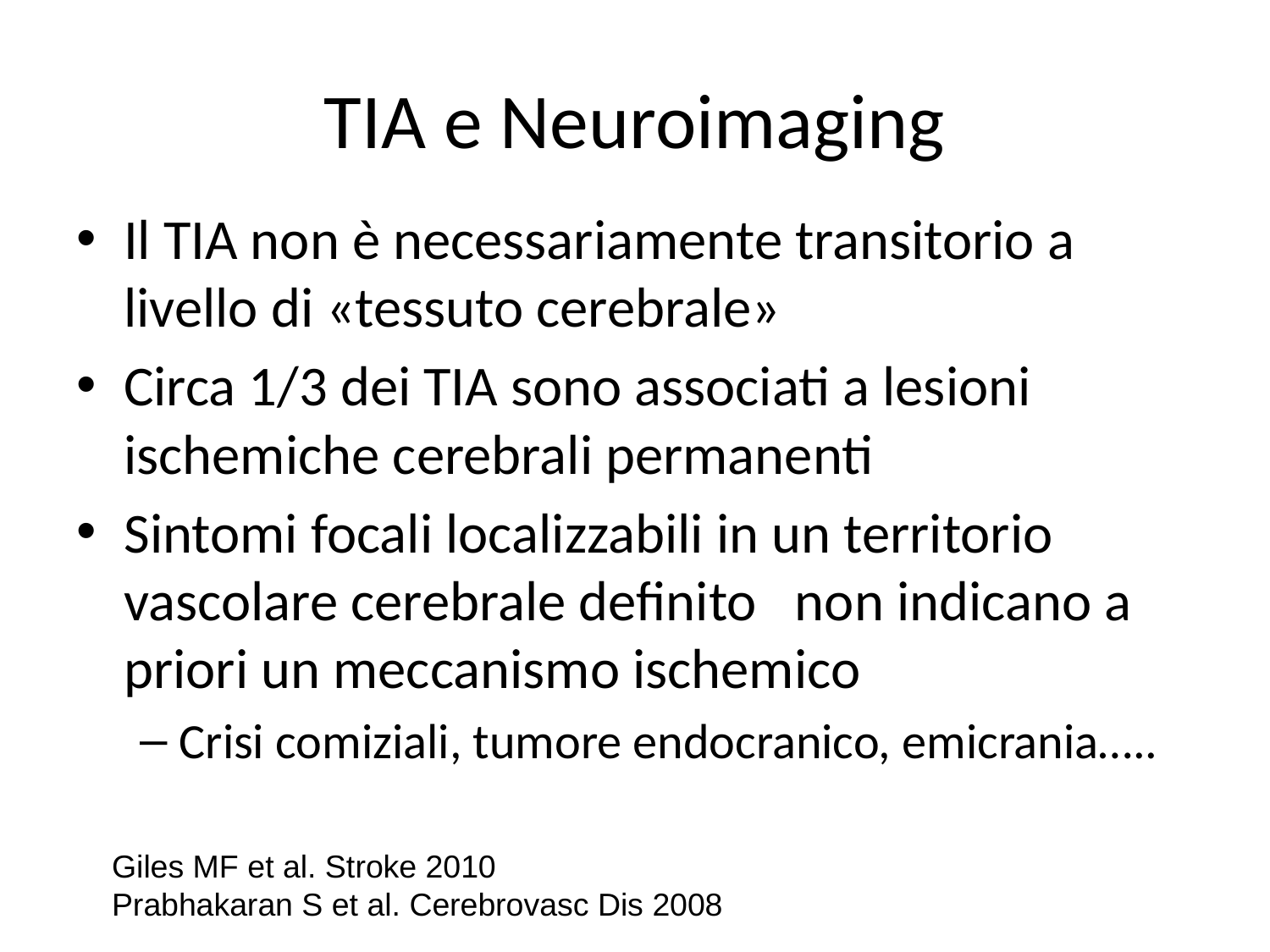

# TIA e Neuroimaging
Il TIA non è necessariamente transitorio a livello di «tessuto cerebrale»
Circa 1/3 dei TIA sono associati a lesioni ischemiche cerebrali permanenti
Sintomi focali localizzabili in un territorio vascolare cerebrale definito   non indicano a priori un meccanismo ischemico
Crisi comiziali, tumore endocranico, emicrania…..

Giles MF et al. Stroke 2010
Prabhakaran S et al. Cerebrovasc Dis 2008